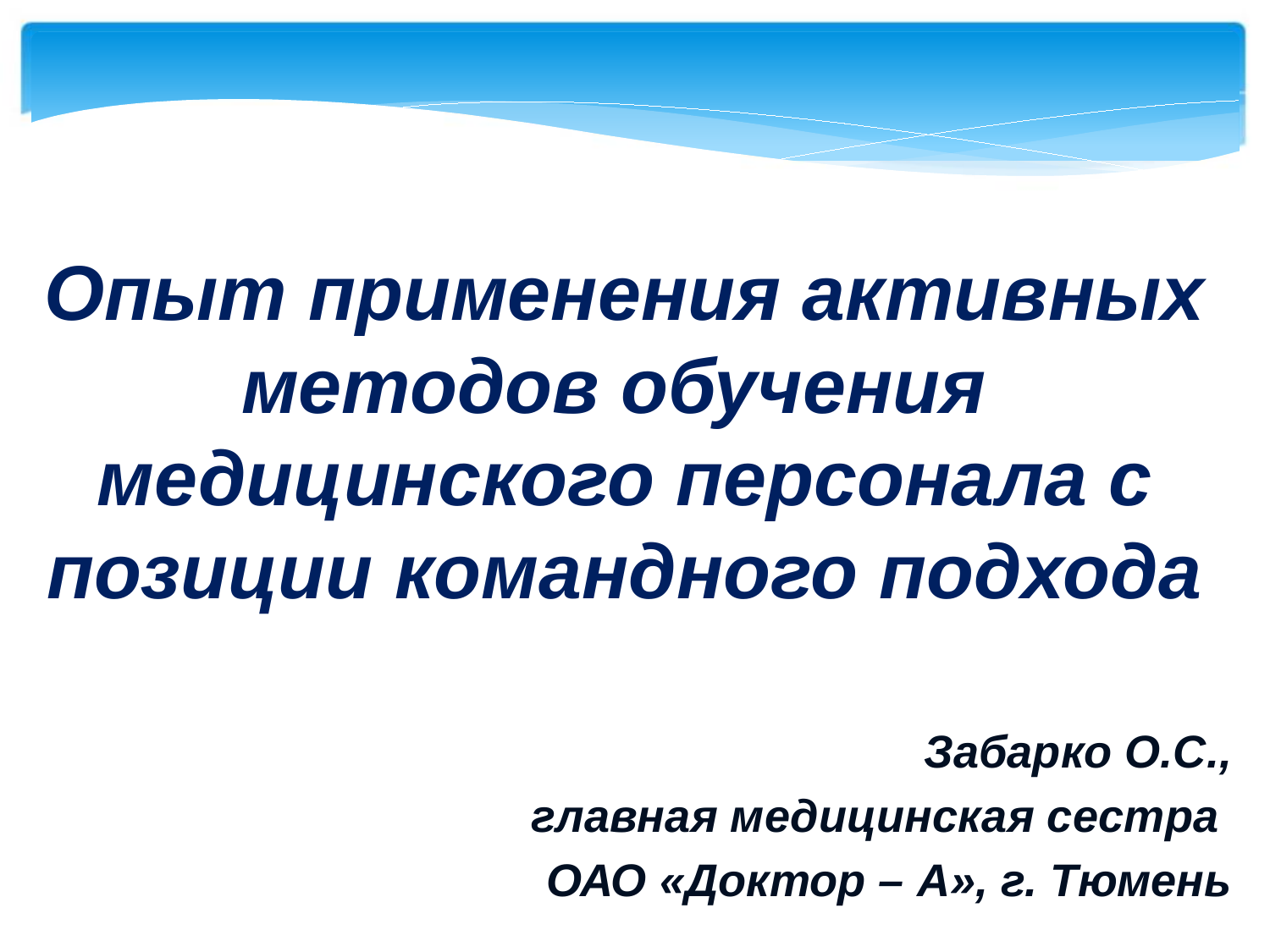

Опыт применения активных методов обучения  медицинского персонала с позиции командного подхода
Забарко О.С.,
главная медицинская сестра
ОАО «Доктор – А», г. Тюмень